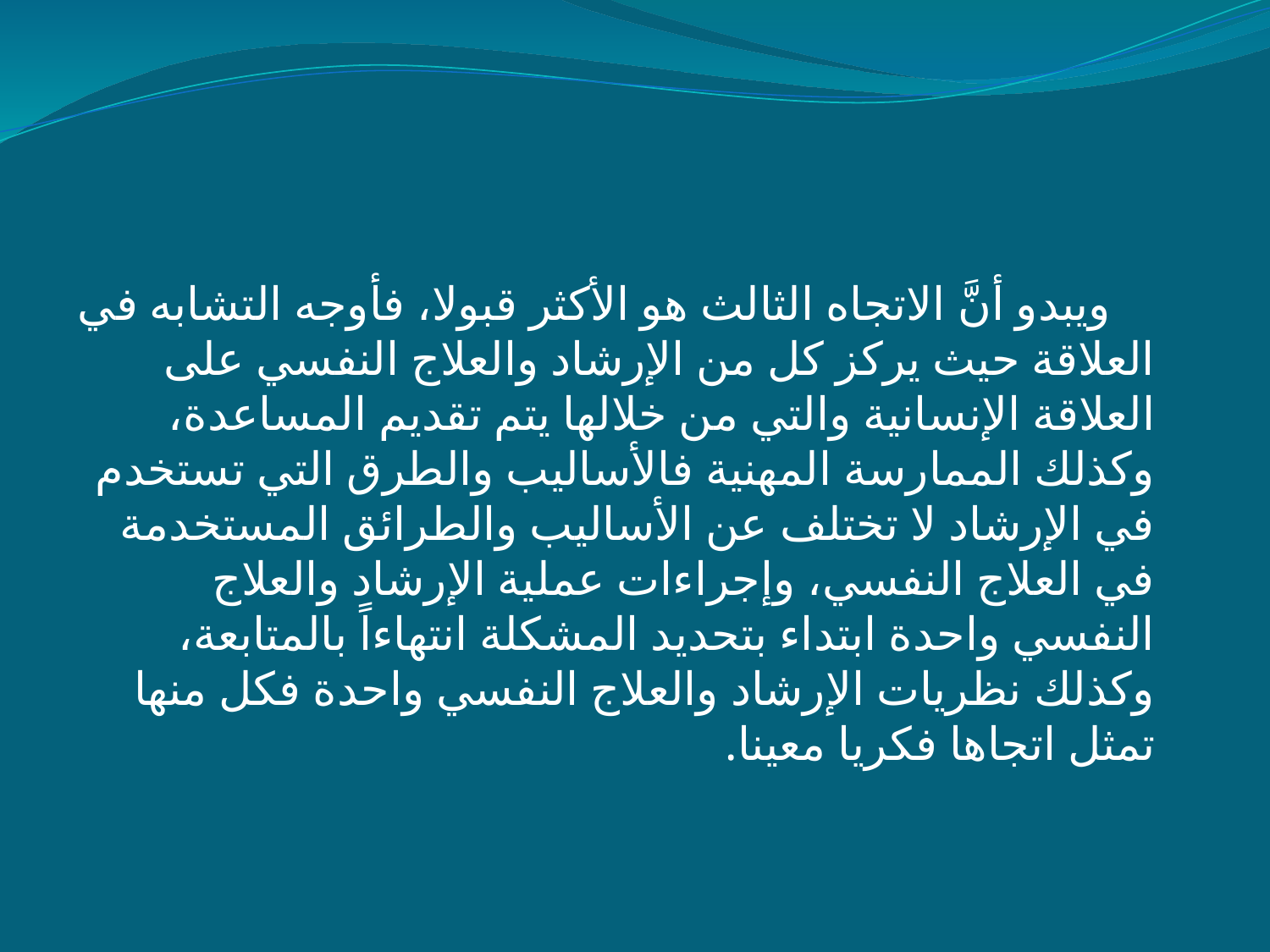

#
       ويبدو أنَّ الاتجاه الثالث هو الأكثر قبولا، فأوجه التشابه في العلاقة حيث يركز كل من الإرشاد والعلاج النفسي على العلاقة الإنسانية والتي من خلالها يتم تقديم المساعدة، وكذلك الممارسة المهنية فالأساليب والطرق التي تستخدم في الإرشاد لا تختلف عن الأساليب والطرائق المستخدمة في العلاج النفسي، وإجراءات عملية الإرشاد والعلاج النفسي واحدة ابتداء بتحديد المشكلة انتهاءاً بالمتابعة، وكذلك نظريات الإرشاد والعلاج النفسي واحدة فكل منها تمثل اتجاها فكريا معينا.